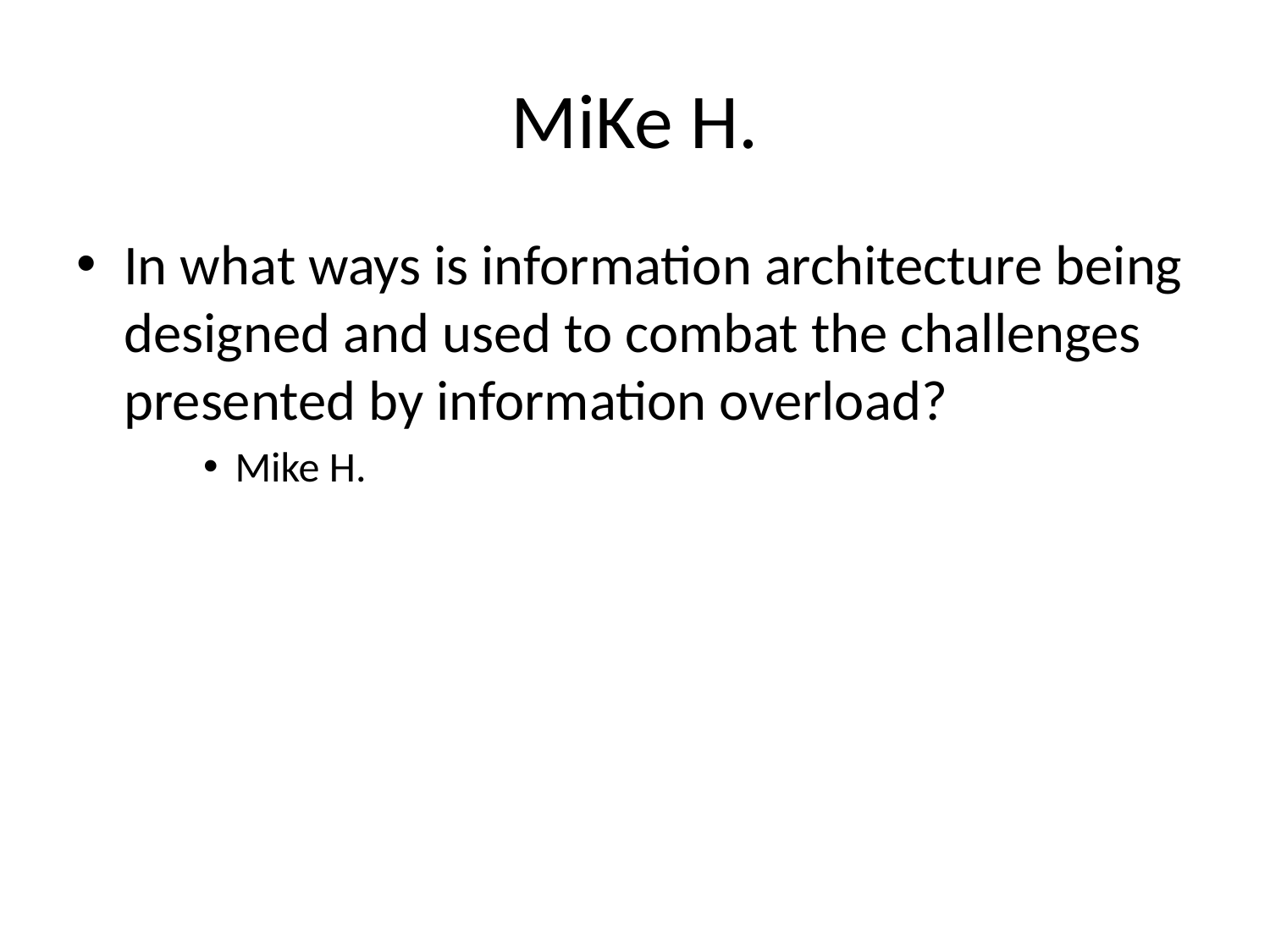

# MiKe H.
In what ways is information architecture being designed and used to combat the challenges presented by information overload?
Mike H.